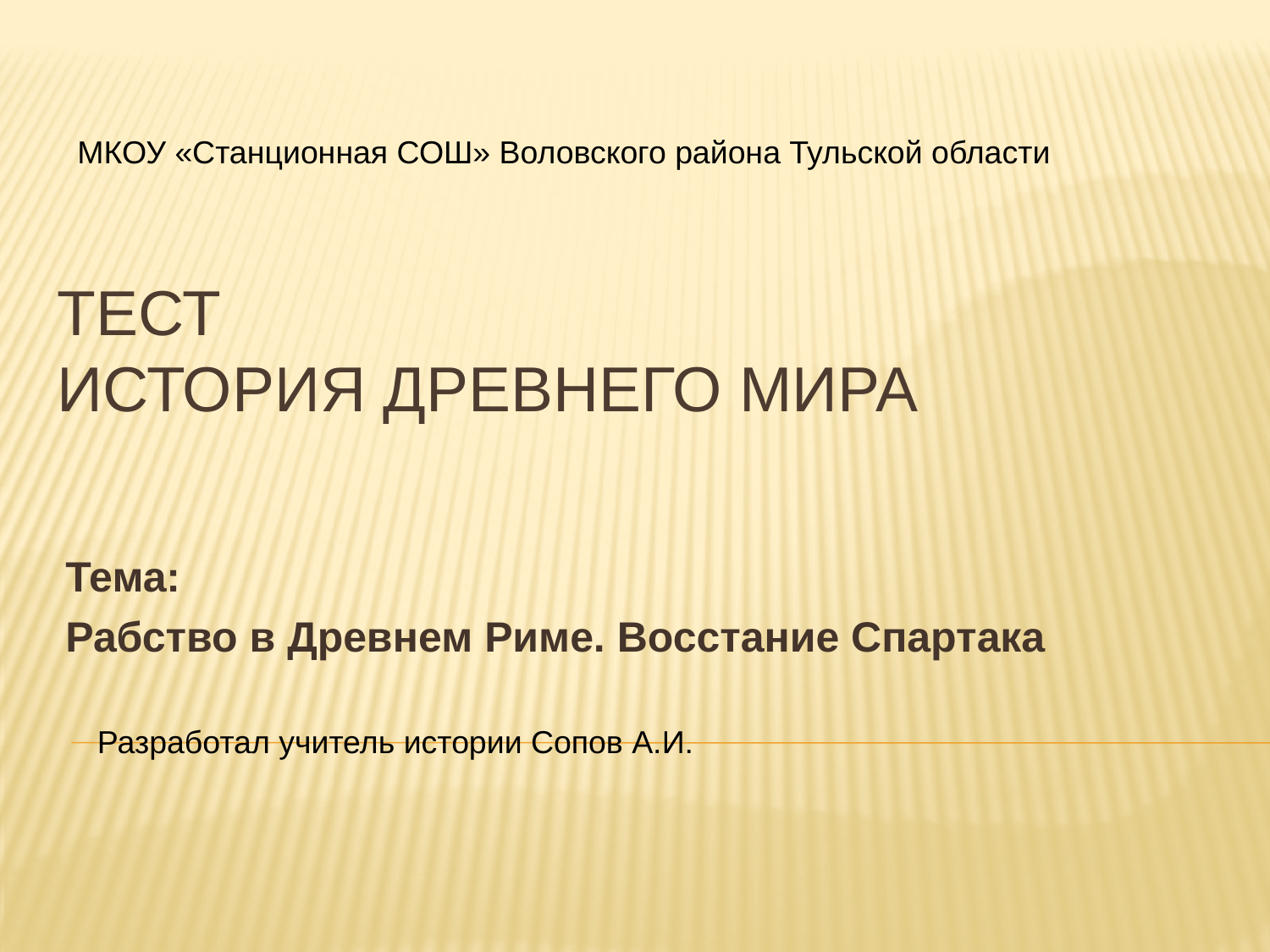

МКОУ «Станционная СОШ» Воловского района Тульской области
# Тест История древнего мира
Тема:
Рабство в Древнем Риме. Восстание Спартака
Разработал учитель истории Сопов А.И.